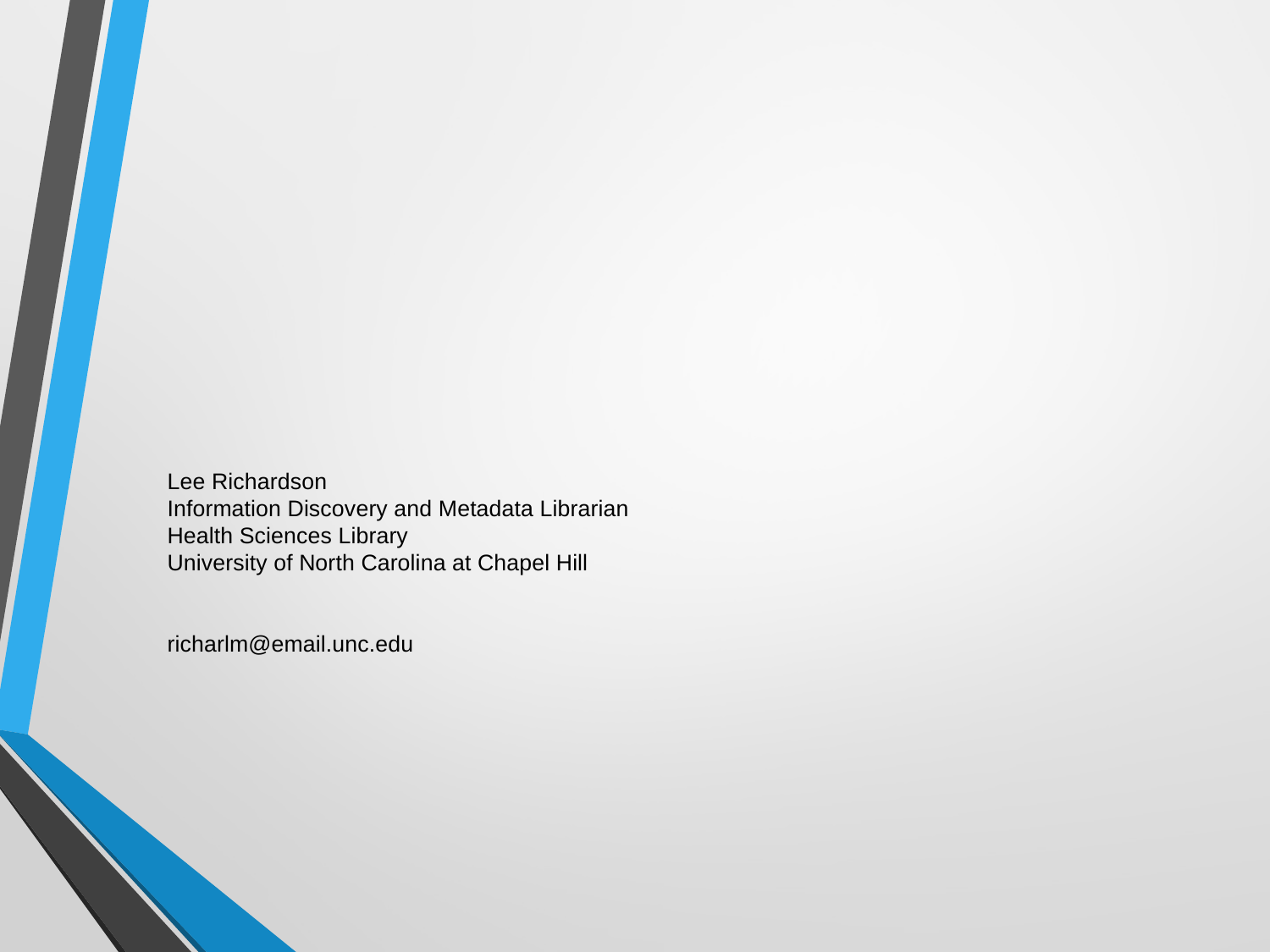

# Lee Richardson Information Discovery and Metadata Librarian Health Sciences Library University of North Carolina at Chapel Hill richarlm@email.unc.edu